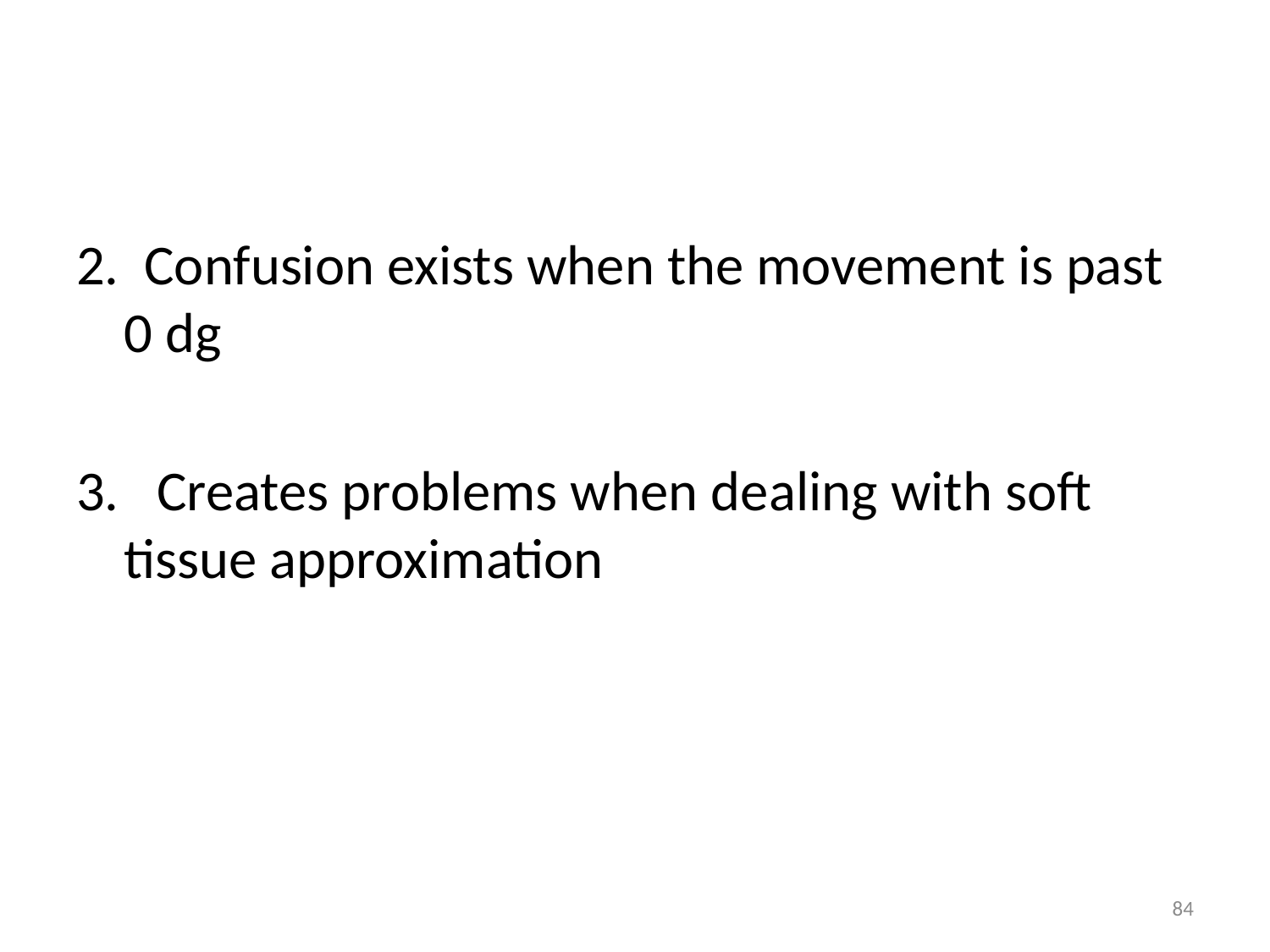

#
2.  Confusion exists when the movement is past 0 dg

3.   Creates problems when dealing with soft tissue approximation
84